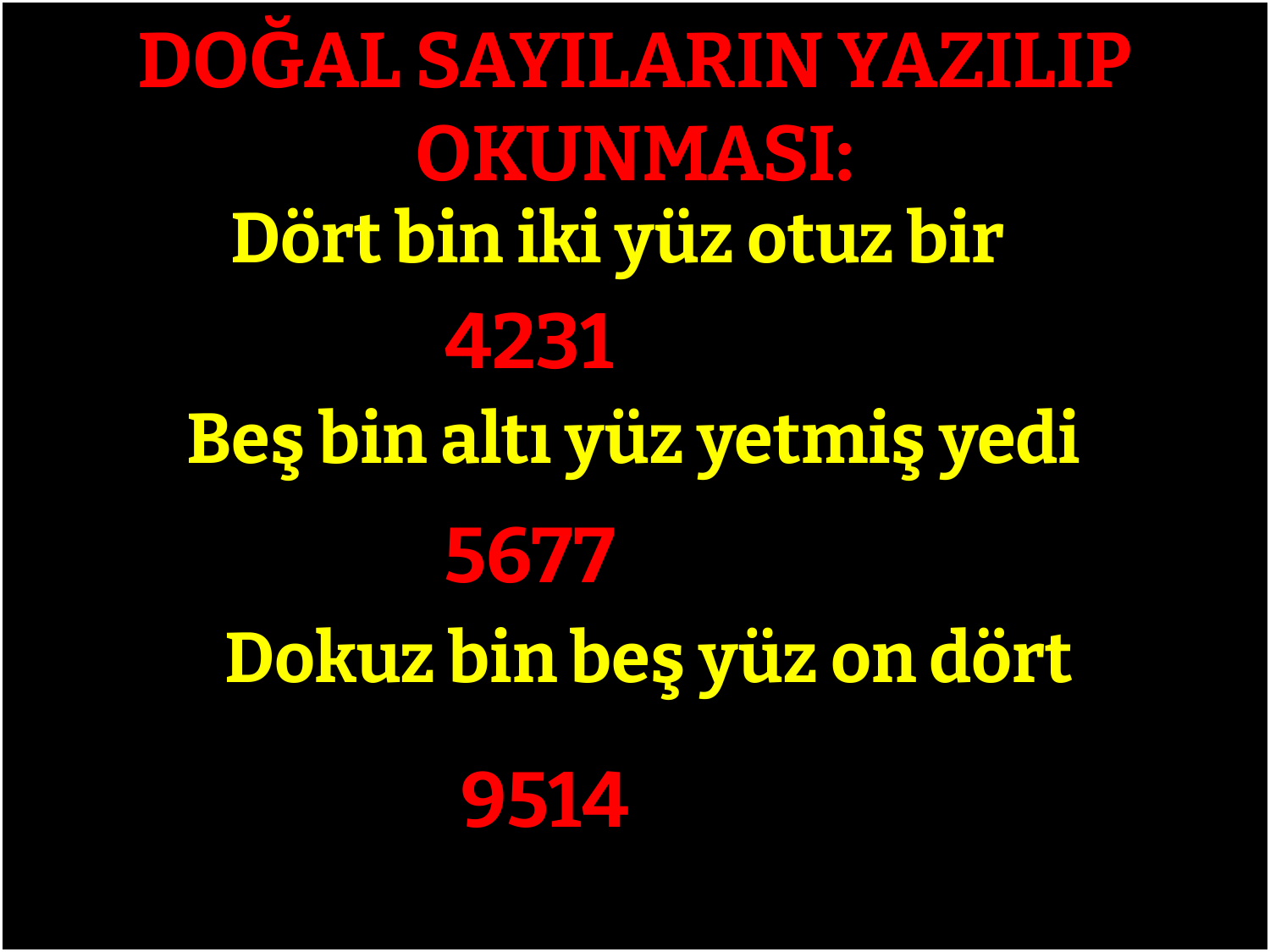

DOĞAL SAYILARIN YAZILIP OKUNMASI:
Dört bin iki yüz otuz bir
4231
#
 Beş bin altı yüz yetmiş yedi
5677
 Dokuz bin beş yüz on dört
9514